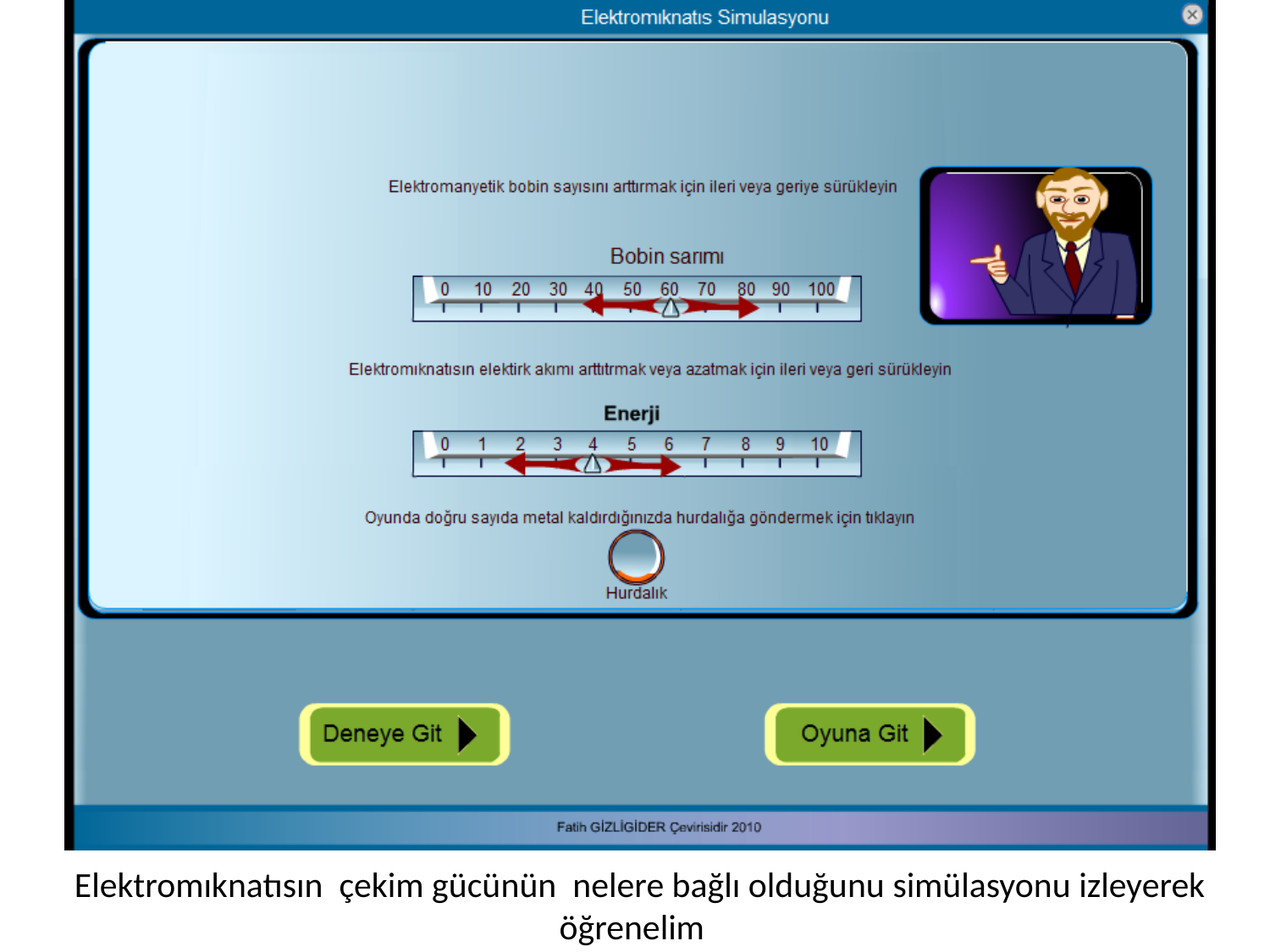

Elektromıknatısın  çekim gücünün  nelere bağlı olduğunu simülasyonu izleyerek öğrenelim